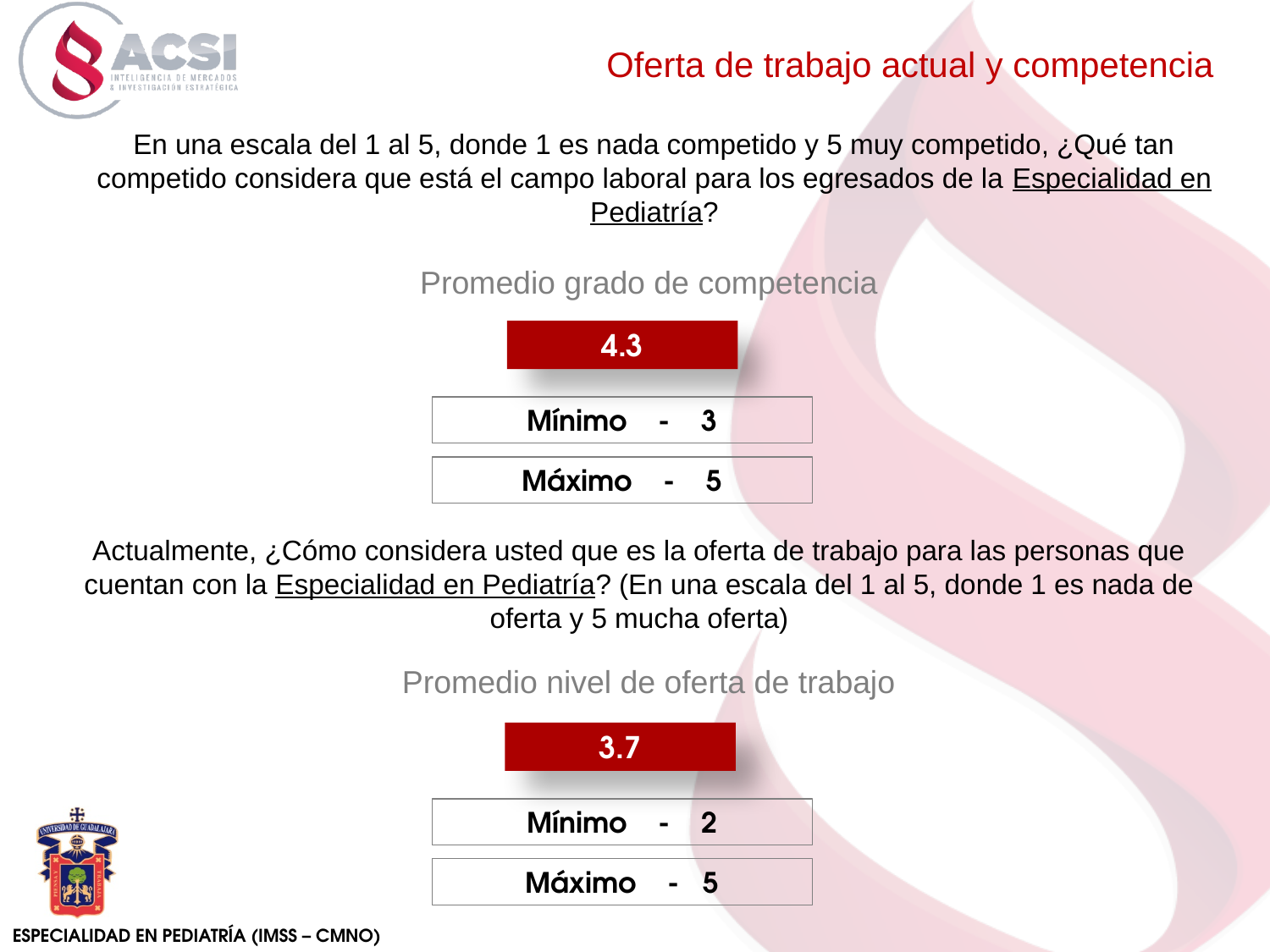

Oferta de trabajo actual y competencia
En una escala del 1 al 5, donde 1 es nada competido y 5 muy competido, ¿Qué tan competido considera que está el campo laboral para los egresados de la Especialidad en Pediatría?
Promedio grado de competencia
4.3
Mínimo    -    3
Máximo    -    5
Actualmente, ¿Cómo considera usted que es la oferta de trabajo para las personas que cuentan con la Especialidad en Pediatría? (En una escala del 1 al 5, donde 1 es nada de oferta y 5 mucha oferta)
Promedio nivel de oferta de trabajo
3.7
Mínimo    -    2
Máximo    -   5